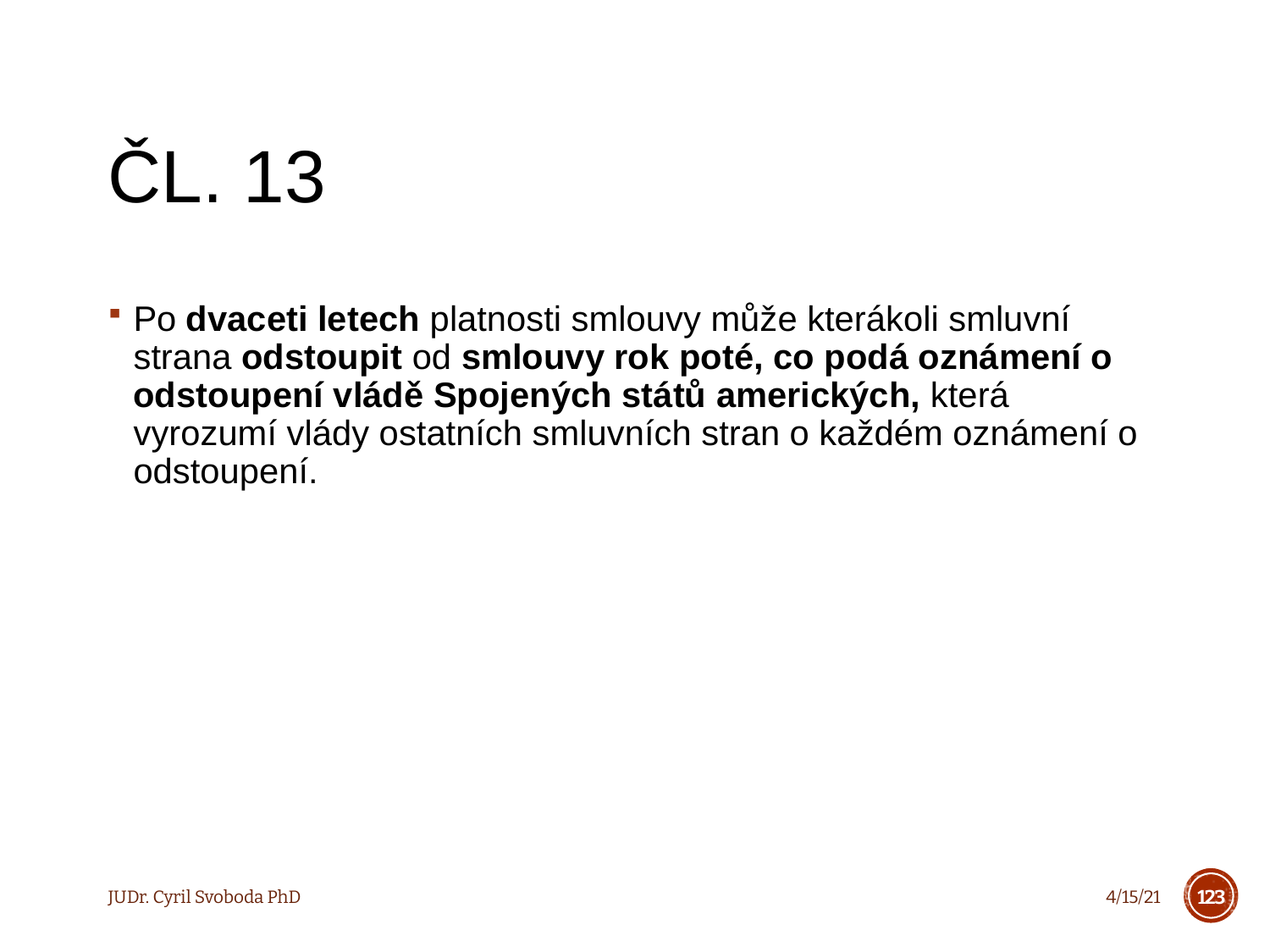

# Čl. 13
Po dvaceti letech platnosti smlouvy může kterákoli smluvní strana odstoupit od smlouvy rok poté, co podá oznámení o odstoupení vládě Spojených států amerických, která vyrozumí vlády ostatních smluvních stran o každém oznámení o odstoupení.
JUDr. Cyril Svoboda PhD
4/15/21
123